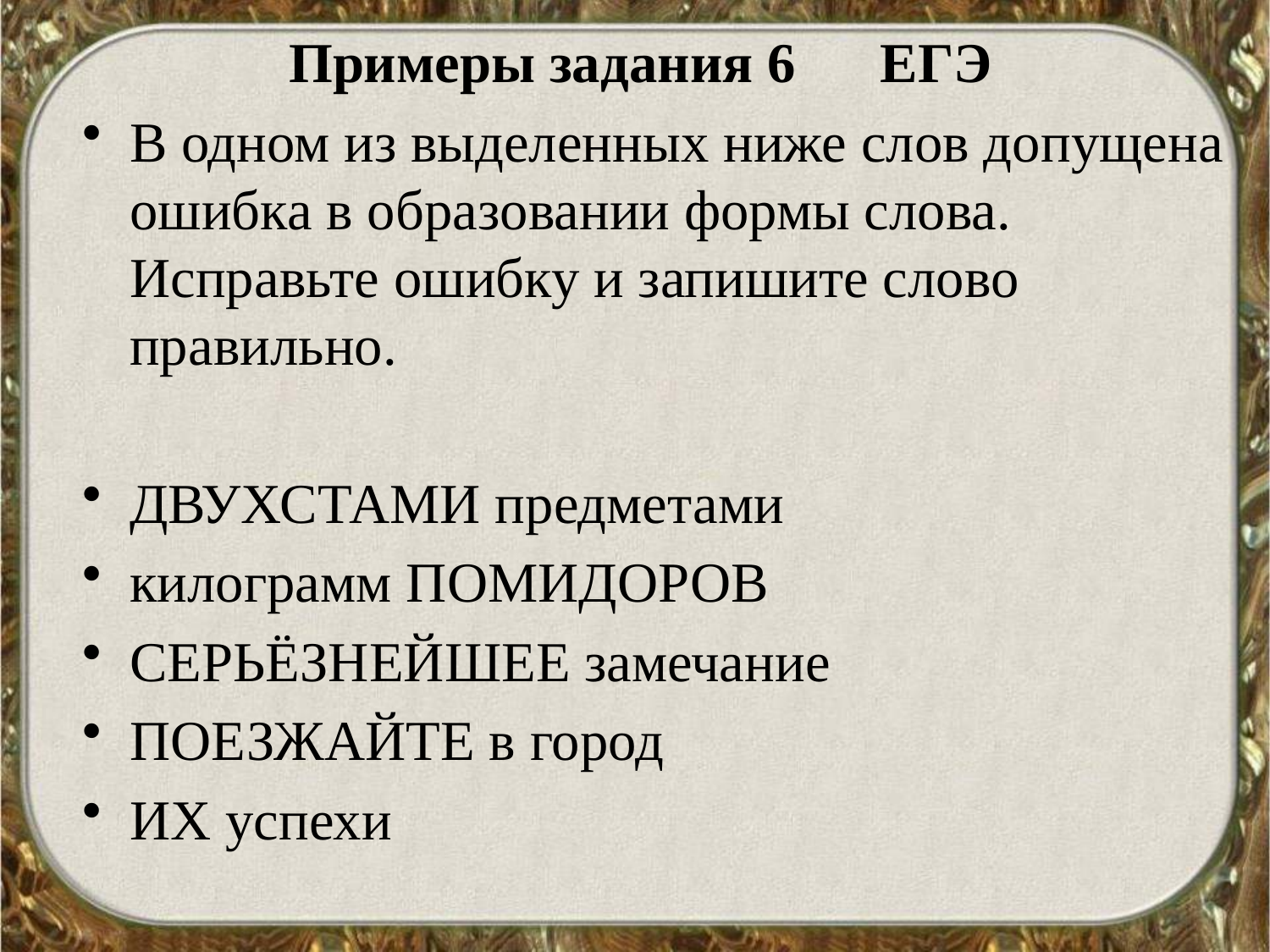

# Примеры задания 6      ЕГЭ
В одном из выделенных ниже слов допущена ошибка в образовании формы слова. Исправьте ошибку и запишите слово правильно.

ДВУХСТАМИ предметами
килограмм ПОМИДОРОВ
СЕРЬЁЗНЕЙШЕЕ замечание
ПОЕЗЖАЙТЕ в город
ИХ успехи